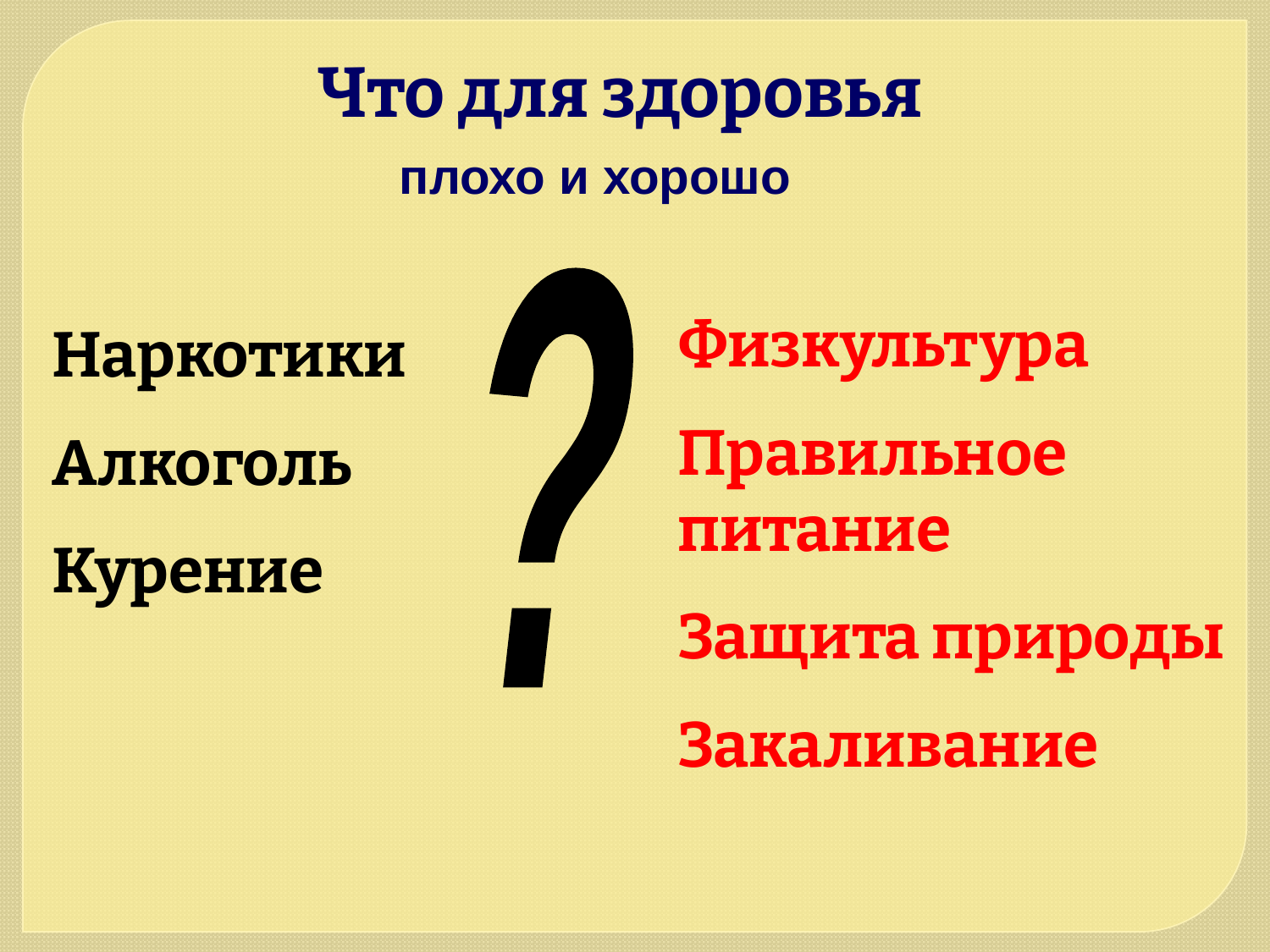

Что для здоровья
плохо и хорошо
?
Физкультура
Правильное питание
Защита природы
Закаливание
Наркотики
Алкоголь
Курение